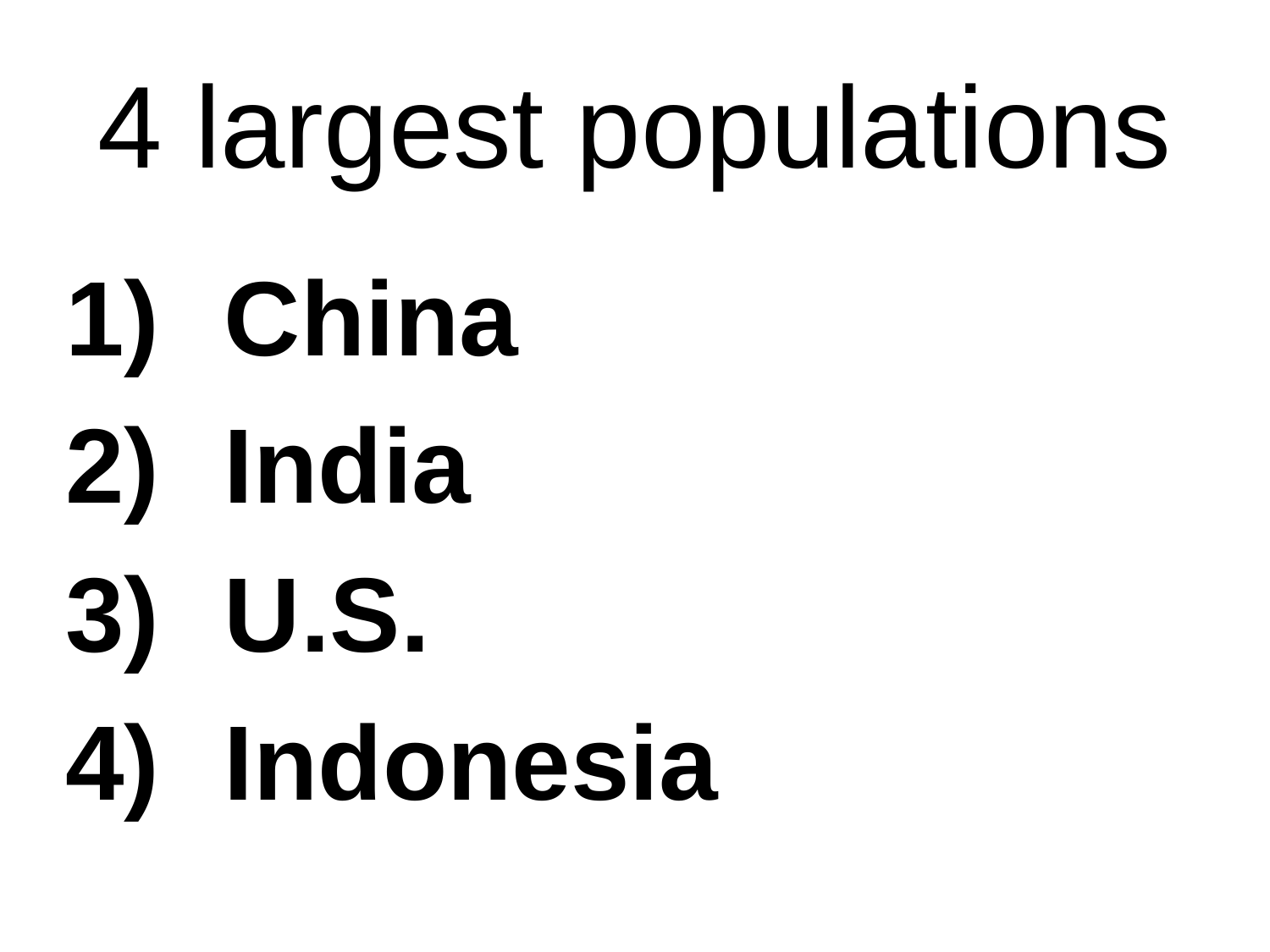

# 4 largest populations
China
India
U.S.
Indonesia